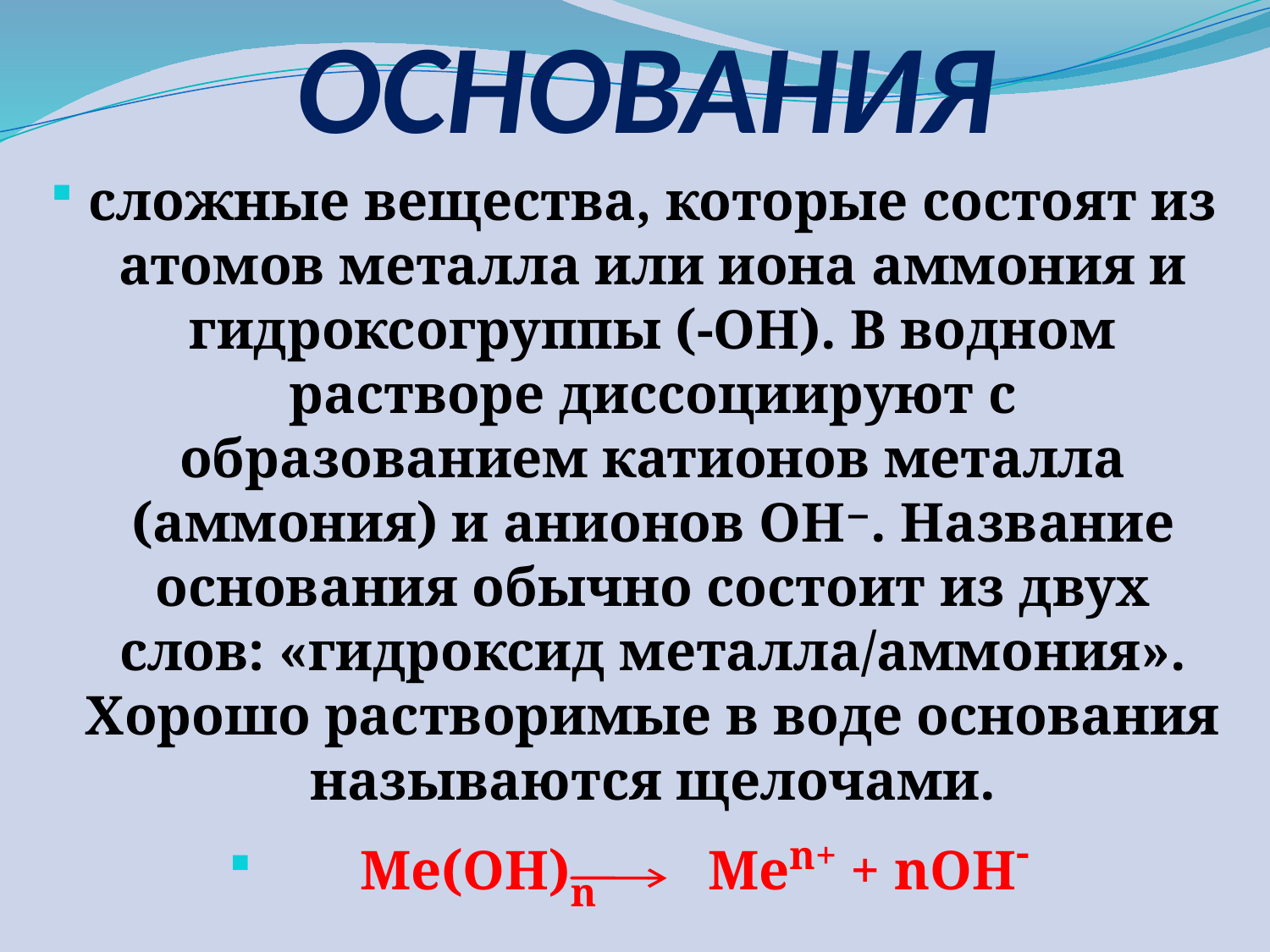

# ОСНОВАНИЯ
сложные вещества, которые состоят из атомов металла или иона аммония и гидроксогруппы (-OH). В водном растворе диссоциируют с образованием катионов металла (аммония) и анионов ОН−. Название основания обычно состоит из двух слов: «гидроксид металла/аммония». Хорошо растворимые в воде основания называются щелочами.
      Ме(ОН)n        Men+ + nOH-